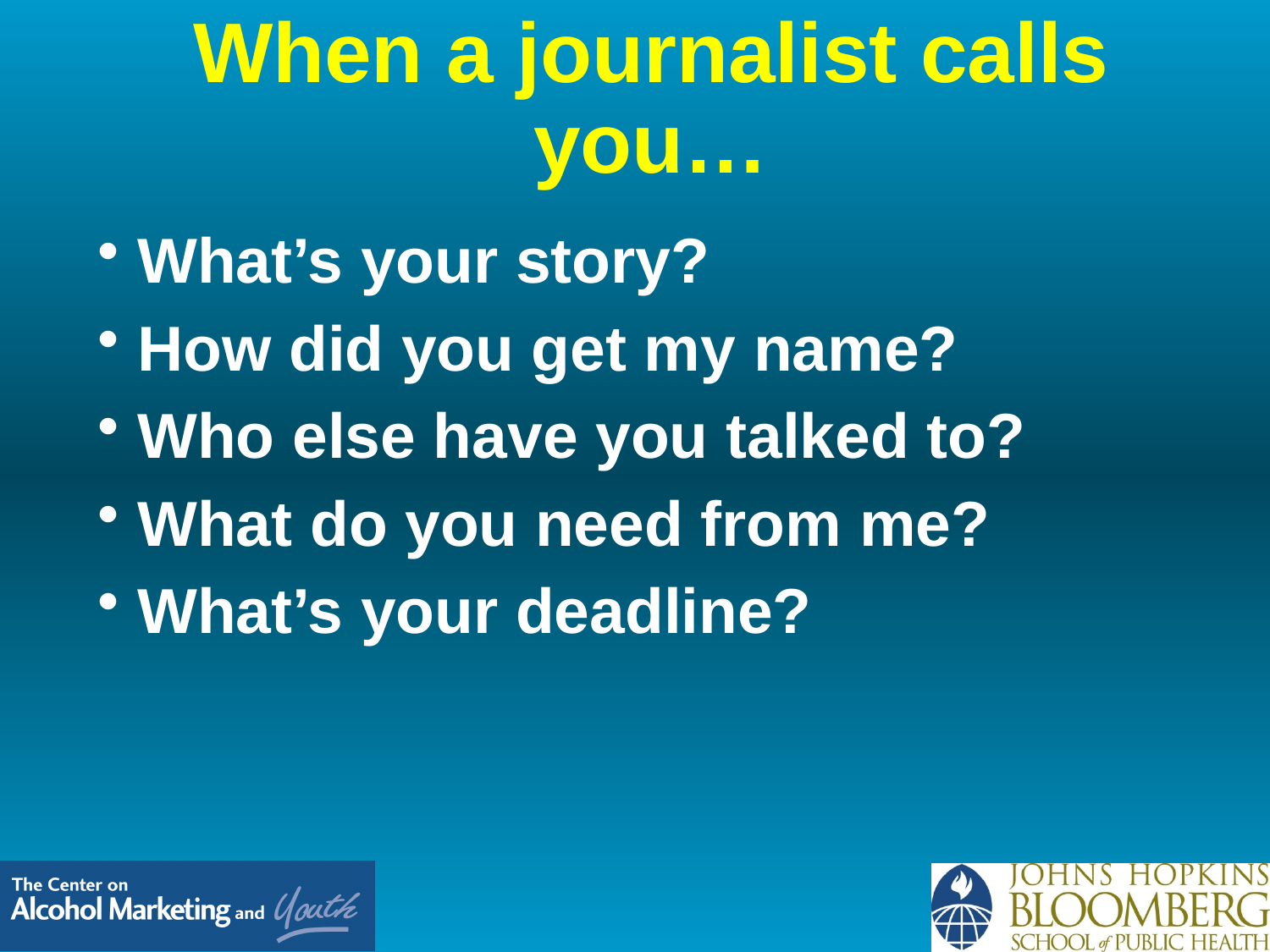

# When a journalist calls you…
What’s your story?
How did you get my name?
Who else have you talked to?
What do you need from me?
What’s your deadline?